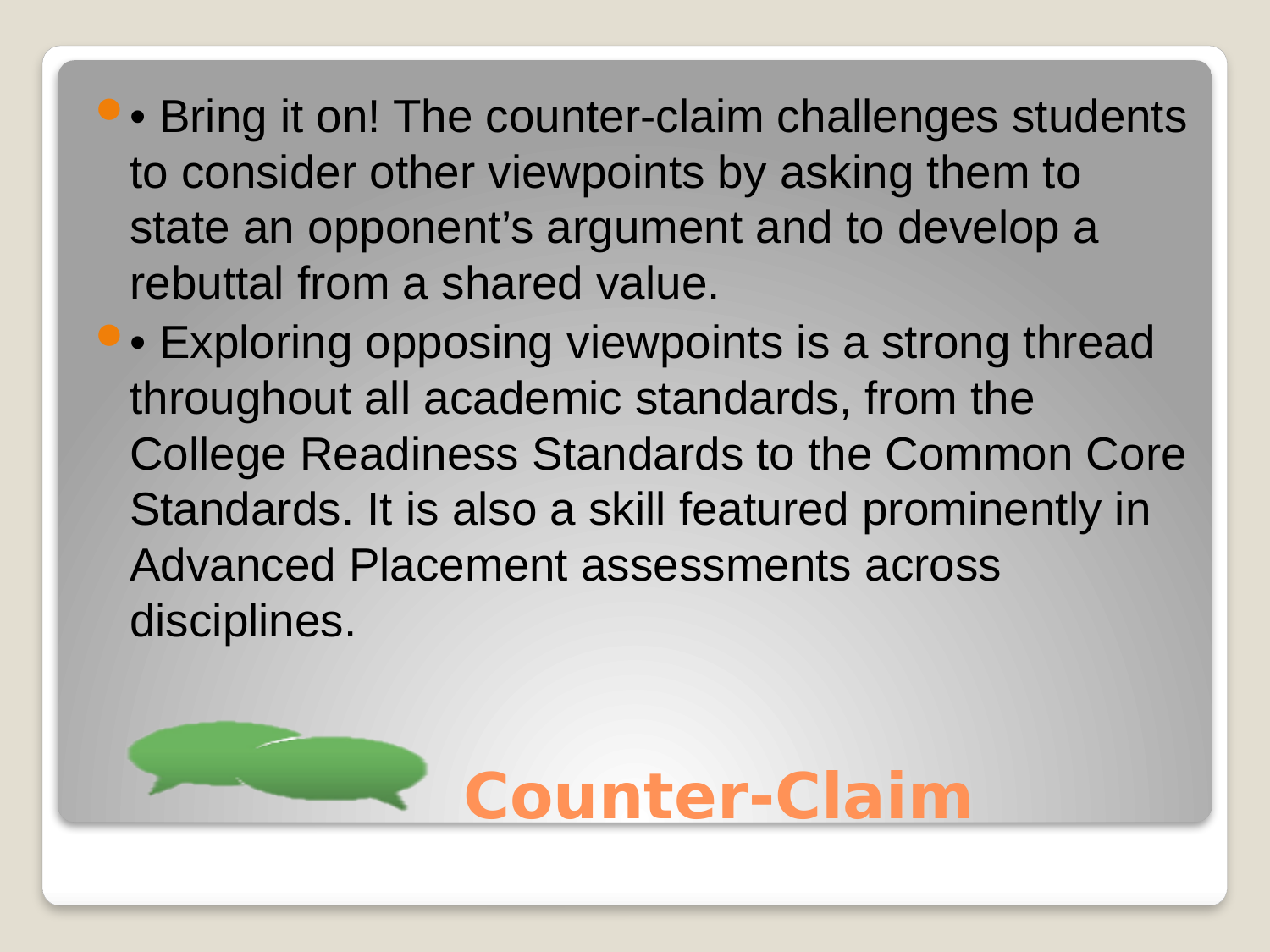

• Bring it on! The counter-claim challenges students to consider other viewpoints by asking them to state an opponent’s argument and to develop a rebuttal from a shared value.
• Exploring opposing viewpoints is a strong thread throughout all academic standards, from the College Readiness Standards to the Common Core Standards. It is also a skill featured prominently in Advanced Placement assessments across disciplines.

# Counter-Claim